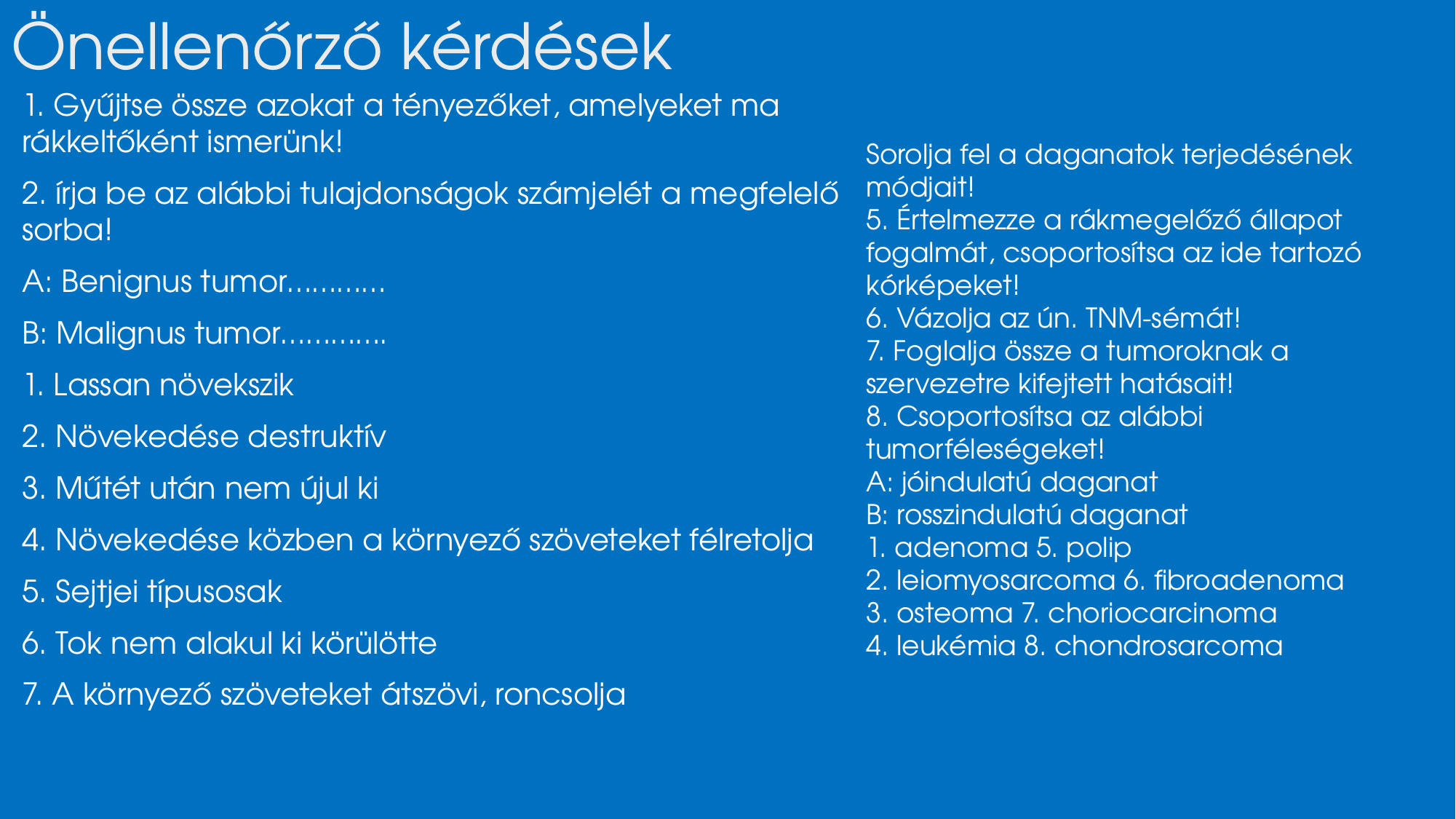

# Önellenőrző kérdések
1. Gyűjtse össze azokat a tényezőket, amelyeket ma rákkeltőként ismerünk!
2. írja be az alábbi tulajdonságok számjelét a megfelelő sorba!
A: Benignus tumor…………
B: Malignus tumor………….
1. Lassan növekszik
2. Növekedése destruktív
3. Műtét után nem újul ki
4. Növekedése közben a környező szöveteket félretolja
5. Sejtjei típusosak
6. Tok nem alakul ki körülötte
7. A környező szöveteket átszövi, roncsolja
Sorolja fel a daganatok terjedésének módjait!
5. Értelmezze a rákmegelőző állapot fogalmát, csoportosítsa az ide tartozó kórképeket!
6. Vázolja az ún. TNM-sémát!
7. Foglalja össze a tumoroknak a szervezetre kifejtett hatásait!
8. Csoportosítsa az alábbi tumorféleségeket!
A: jóindulatú daganat
B: rosszindulatú daganat
1. adenoma 5. polip
2. leiomyosarcoma 6. fibroadenoma
3. osteoma 7. choriocarcinoma
4. leukémia 8. chondrosarcoma